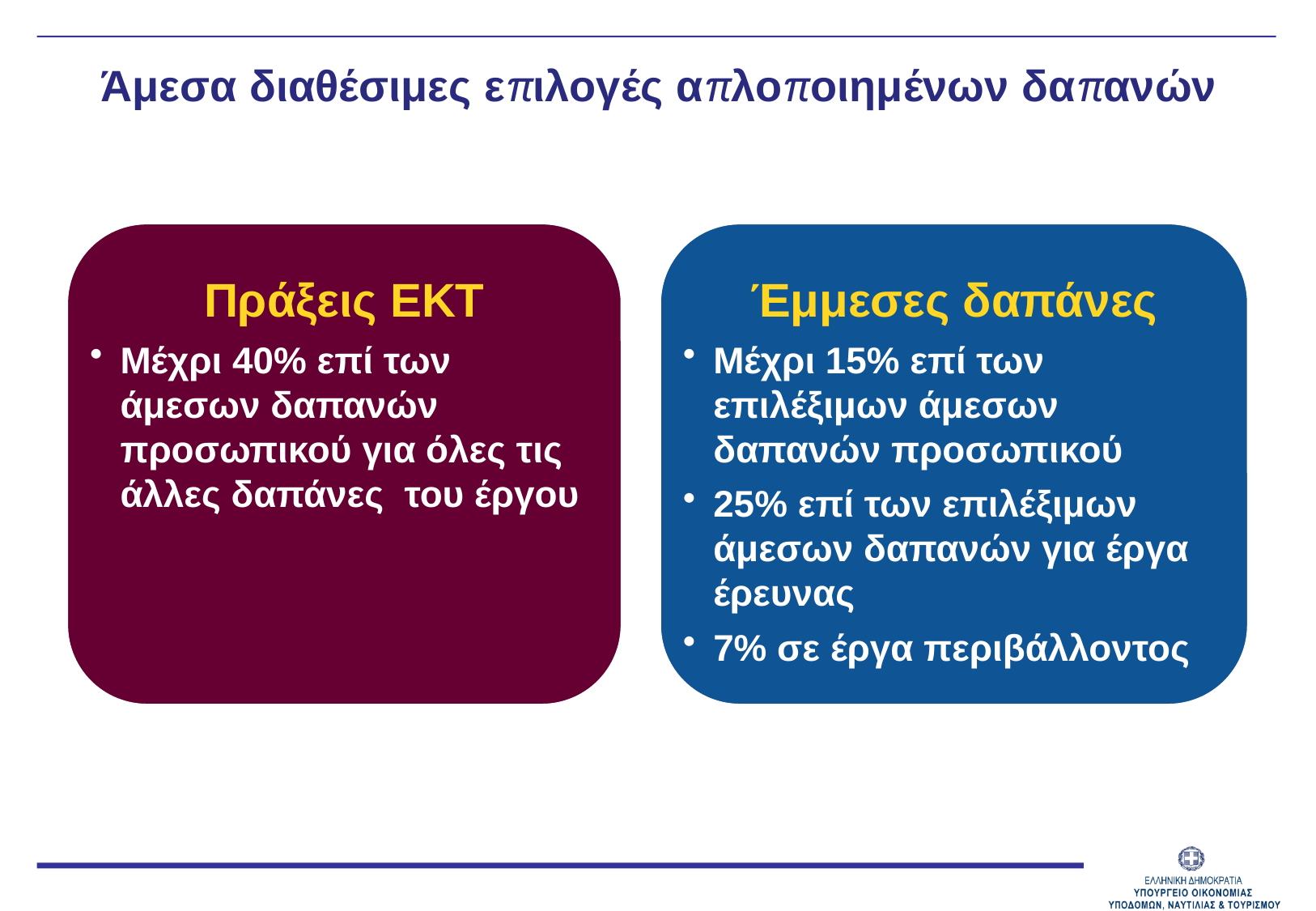

Άμεσα διαθέσιμες επιλογές απλοποιημένων δαπανών
Πράξεις ΕΚΤ
Μέχρι 40% επί των άμεσων δαπανών προσωπικού για όλες τις άλλες δαπάνες  του έργου
Έμμεσες δαπάνες
Μέχρι 15% επί των επιλέξιμων άμεσων δαπανών προσωπικού
25% επί των επιλέξιμων άμεσων δαπανών για έργα έρευνας
7% σε έργα περιβάλλοντος